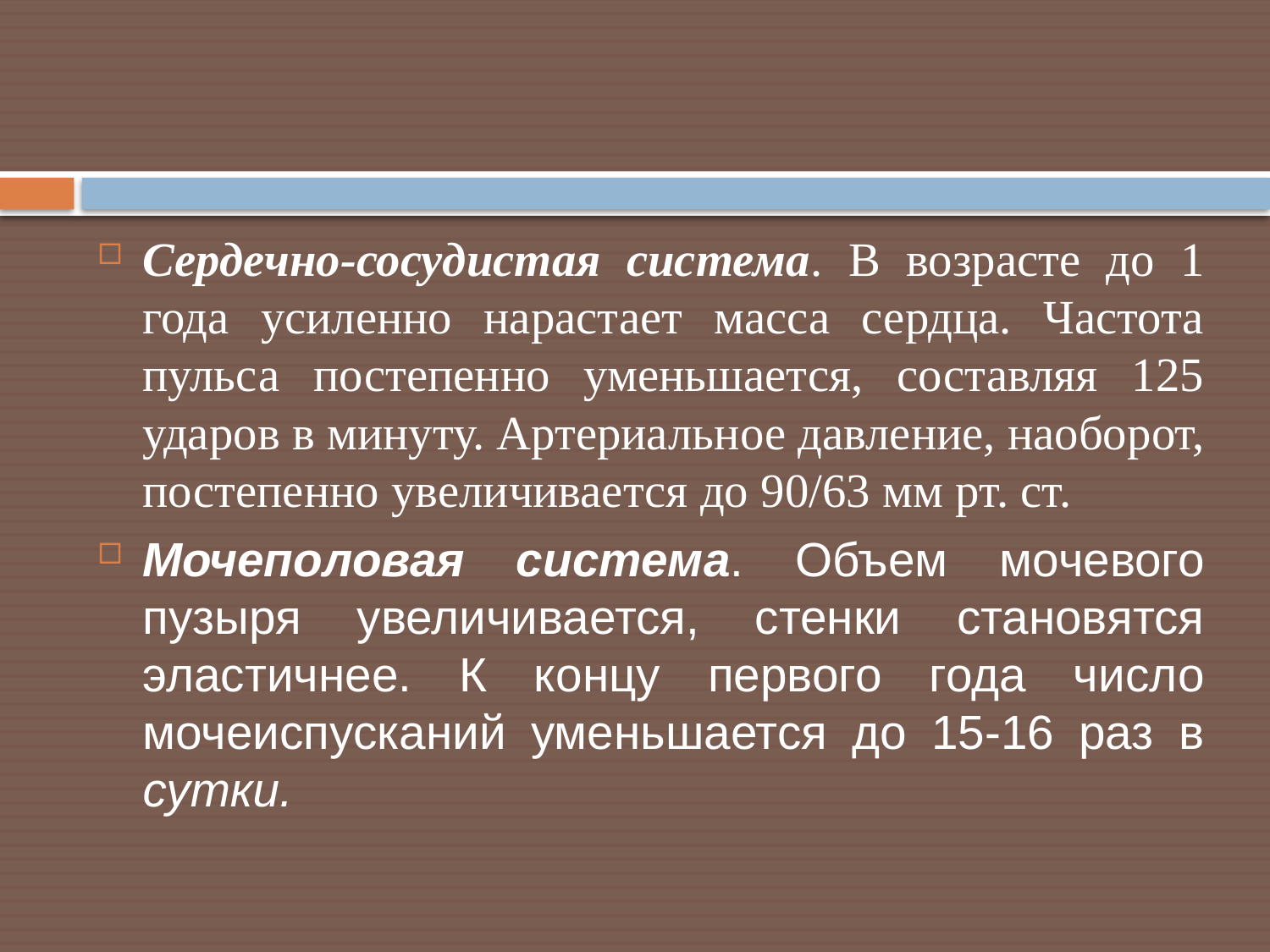

Сердечно-сосудистая система. В возрасте до 1 года усиленно нарастает масса сердца. Частота пульса постепенно уменьшается, составляя 125 ударов в минуту. Артериальное давление, наоборот, постепенно увеличивается до 90/63 мм рт. ст.
Мочеполовая система. Объем мочевого пузыря увеличивается, стенки становятся эластичнее. К концу первого года число мочеиспусканий уменьшается до 15-16 раз в сутки.